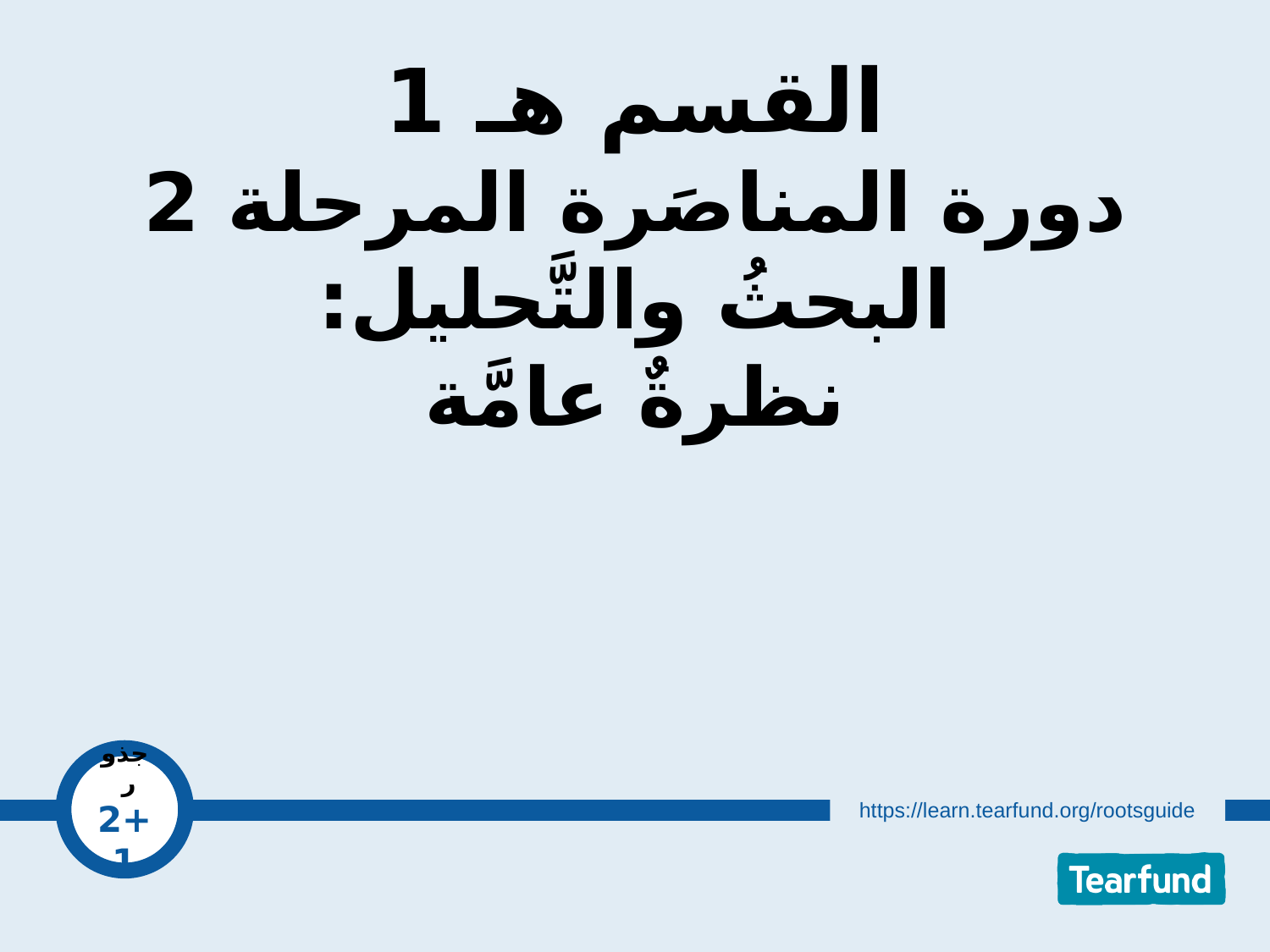

# القسم هـ 1 دورة المناصَرة المرحلة 2 البحثُ والتَّحليل: نظرةٌ عامَّة